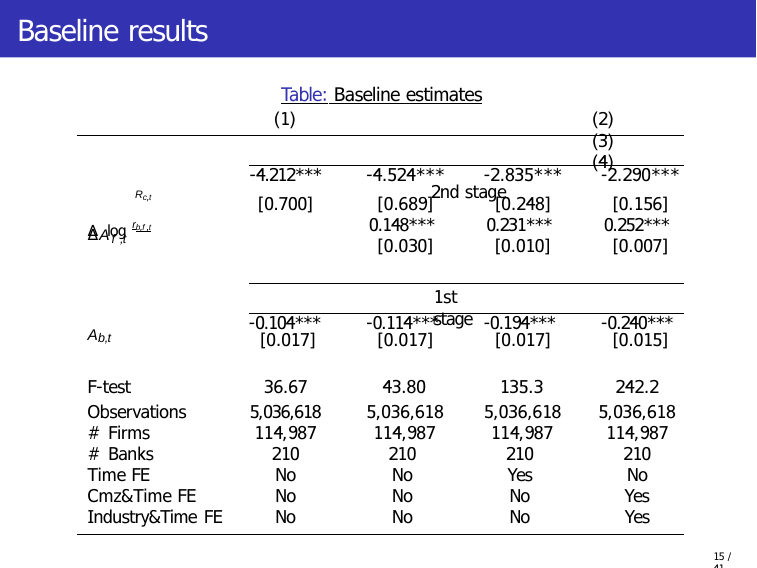

# Baseline results
	Table: Baseline estimates
(1)	(2)	(3)	(4)
2nd stage
∆ log rb,f ,t

| -4.212\*\*\* | -4.524\*\*\* | -2.835\*\*\* | -2.290\*\*\* |
| --- | --- | --- | --- |
| [0.700] | [0.689] 0.148\*\*\* [0.030] | [0.248] 0.231\*\*\* [0.010] | [0.156] 0.252\*\*\* [0.007] |
Rc,t
∆Af ,t

1st stage
| Ab,t | -0.104\*\*\* [0.017] | -0.114\*\*\* [0.017] | -0.194\*\*\* [0.017] | -0.240\*\*\* [0.015] |
| --- | --- | --- | --- | --- |
| F-test | 36.67 | 43.80 | 135.3 | 242.2 |
| Observations | 5,036,618 | 5,036,618 | 5,036,618 | 5,036,618 |
| # Firms | 114,987 | 114,987 | 114,987 | 114,987 |
| # Banks | 210 | 210 | 210 | 210 |
| Time FE | No | No | Yes | No |
| Cmz&Time FE | No | No | No | Yes |
| Industry&Time FE | No | No | No | Yes |
15 / 41